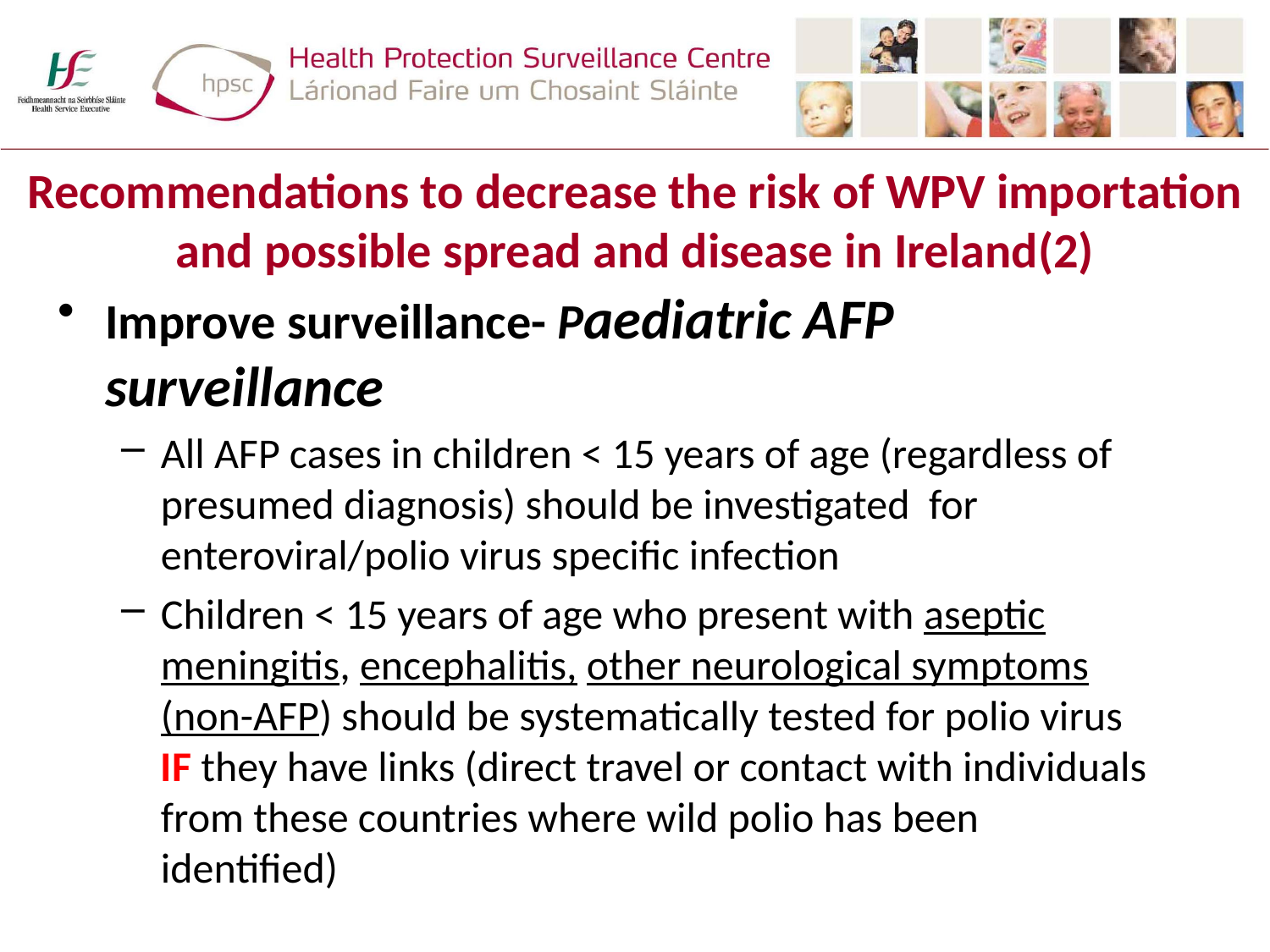

# Recommendations to decrease the risk of WPV importation and possible spread and disease in Ireland(2)
Improve surveillance- Paediatric AFP surveillance
All AFP cases in children < 15 years of age (regardless of presumed diagnosis) should be investigated  for enteroviral/polio virus specific infection
Children < 15 years of age who present with aseptic meningitis, encephalitis, other neurological symptoms (non-AFP) should be systematically tested for polio virus IF they have links (direct travel or contact with individuals from these countries where wild polio has been identified)